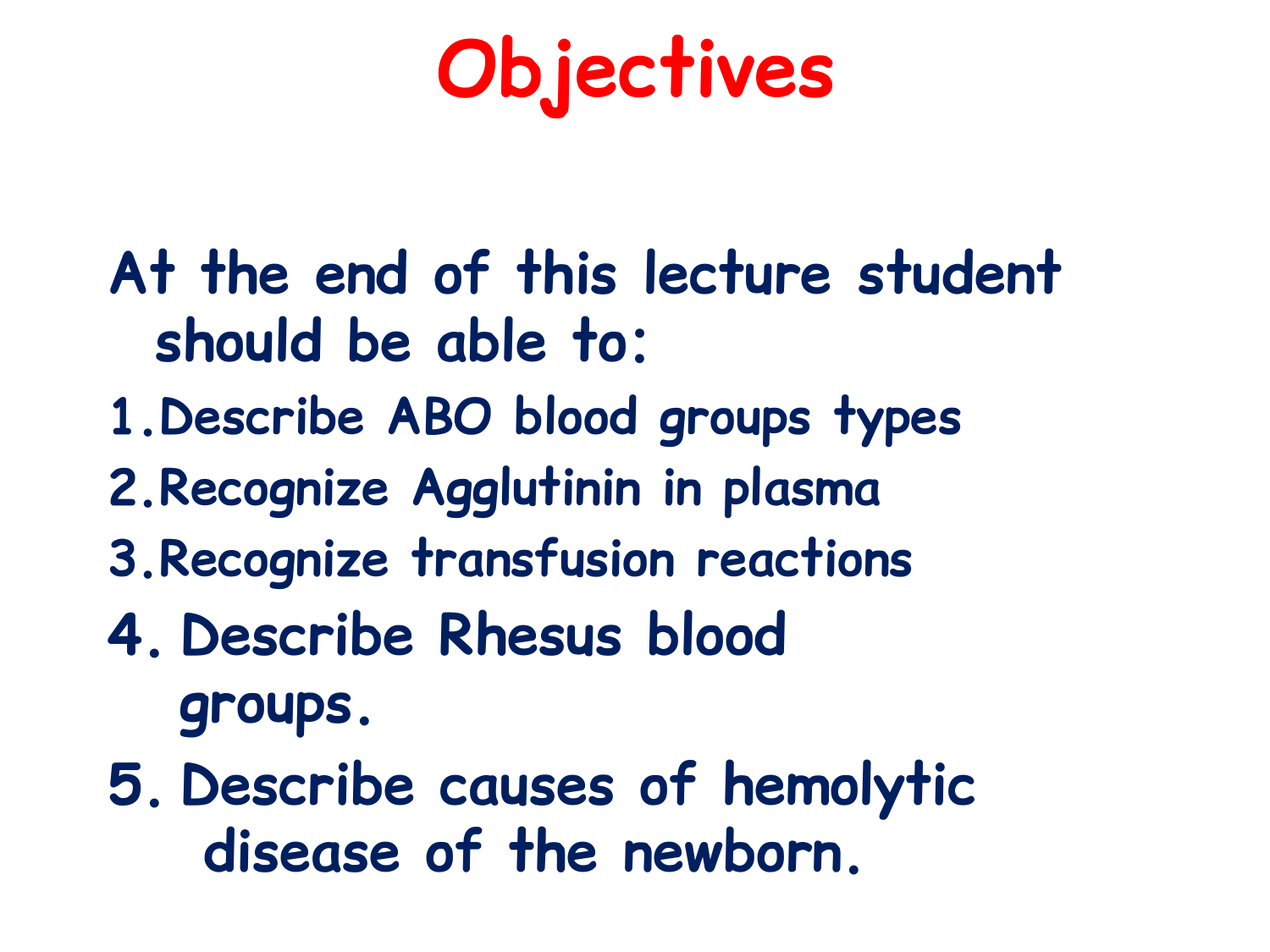

# Objectives
At the end of this lecture student
should be able to:
1.Describe ABO blood groups types  2.Recognize Agglutinin in plasma  3.Recognize transfusion reactions
Describe Rhesus blood groups.
Describe causes of hemolytic  disease of the newborn.